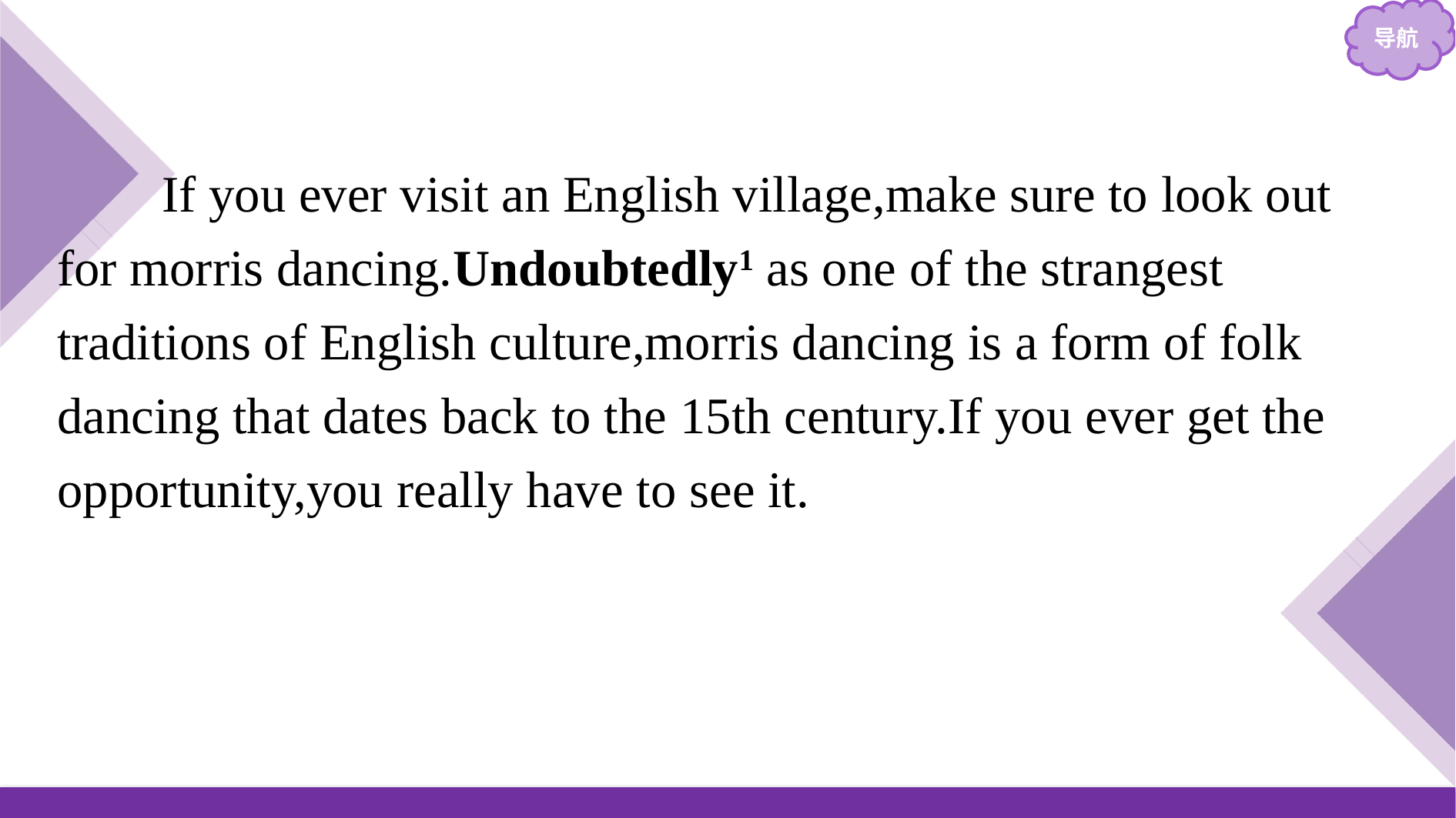

If you ever visit an English village,make sure to look out for morris dancing.Undoubtedly1 as one of the strangest traditions of English culture,morris dancing is a form of folk dancing that dates back to the 15th century.If you ever get the opportunity,you really have to see it.